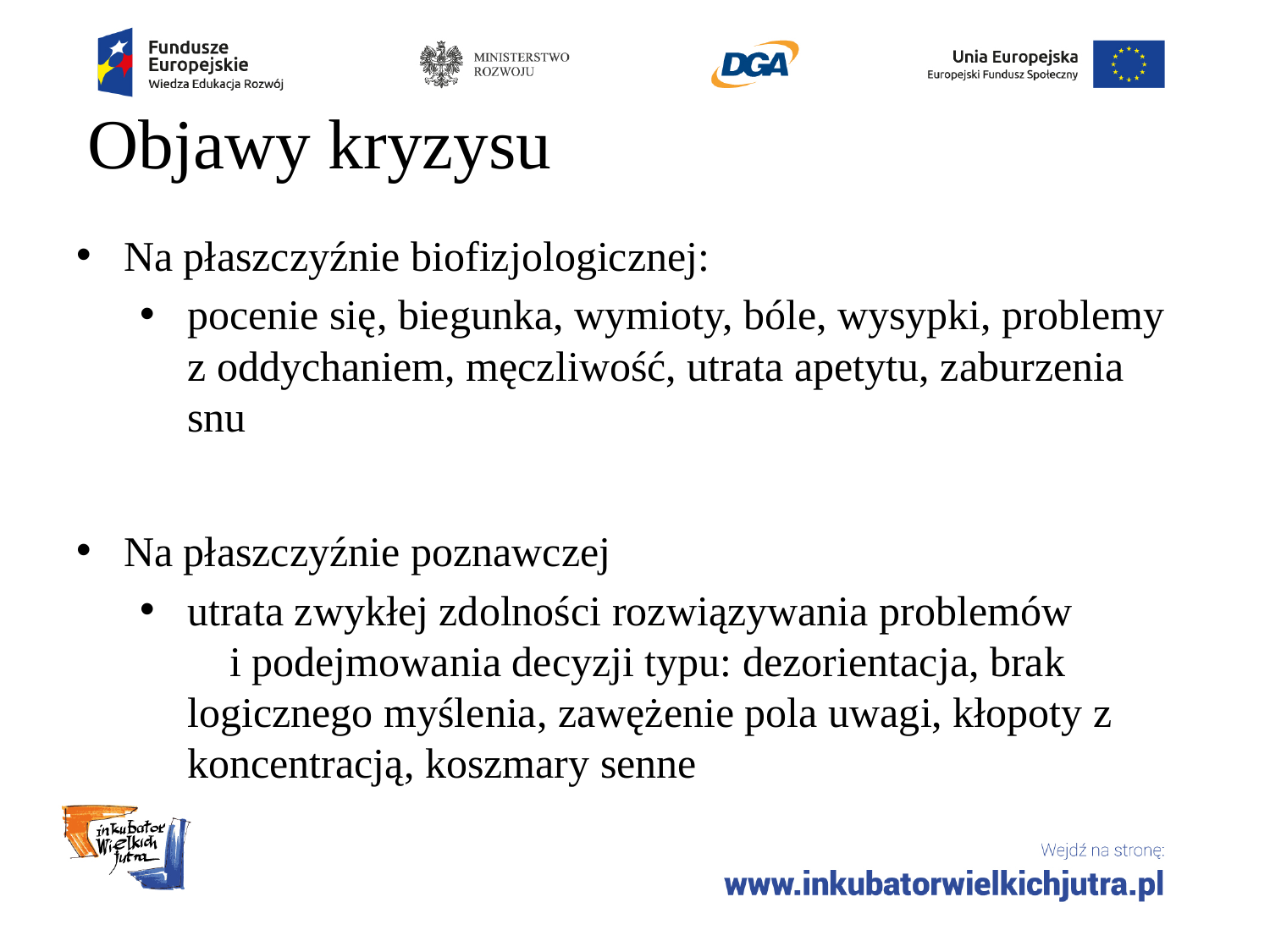

# Objawy kryzysu
Na płaszczyźnie biofizjologicznej:
pocenie się, biegunka, wymioty, bóle, wysypki, problemy z oddychaniem, męczliwość, utrata apetytu, zaburzenia snu

Na płaszczyźnie poznawczej
utrata zwykłej zdolności rozwiązywania problemów                i podejmowania decyzji typu: dezorientacja, brak logicznego myślenia, zawężenie pola uwagi, kłopoty z koncentracją, koszmary senne